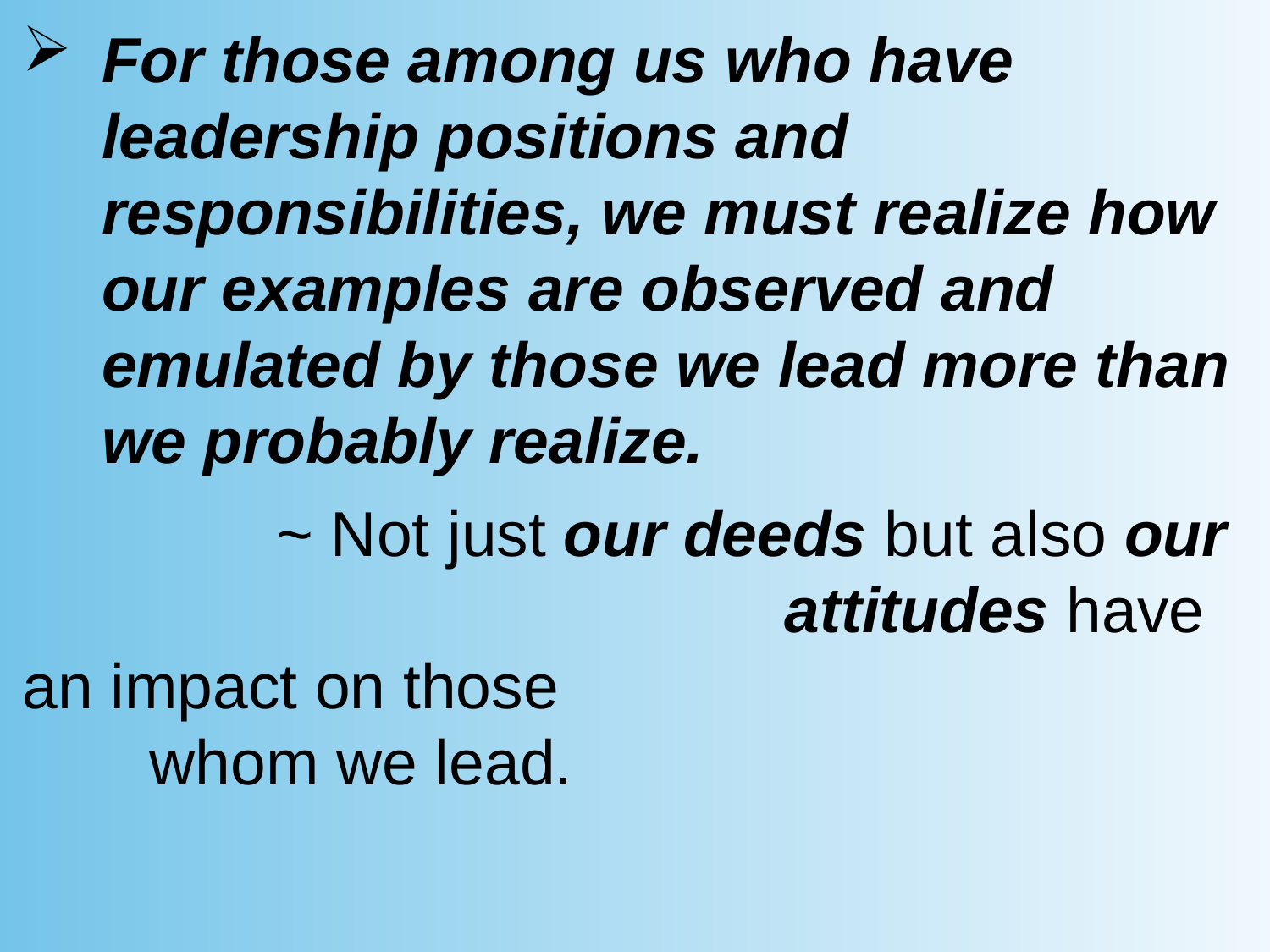

For those among us who have leadership positions and responsibilities, we must realize how our examples are observed and emulated by those we lead more than we probably realize.
		~ Not just our deeds but also our 						attitudes have an impact on those 						whom we lead.